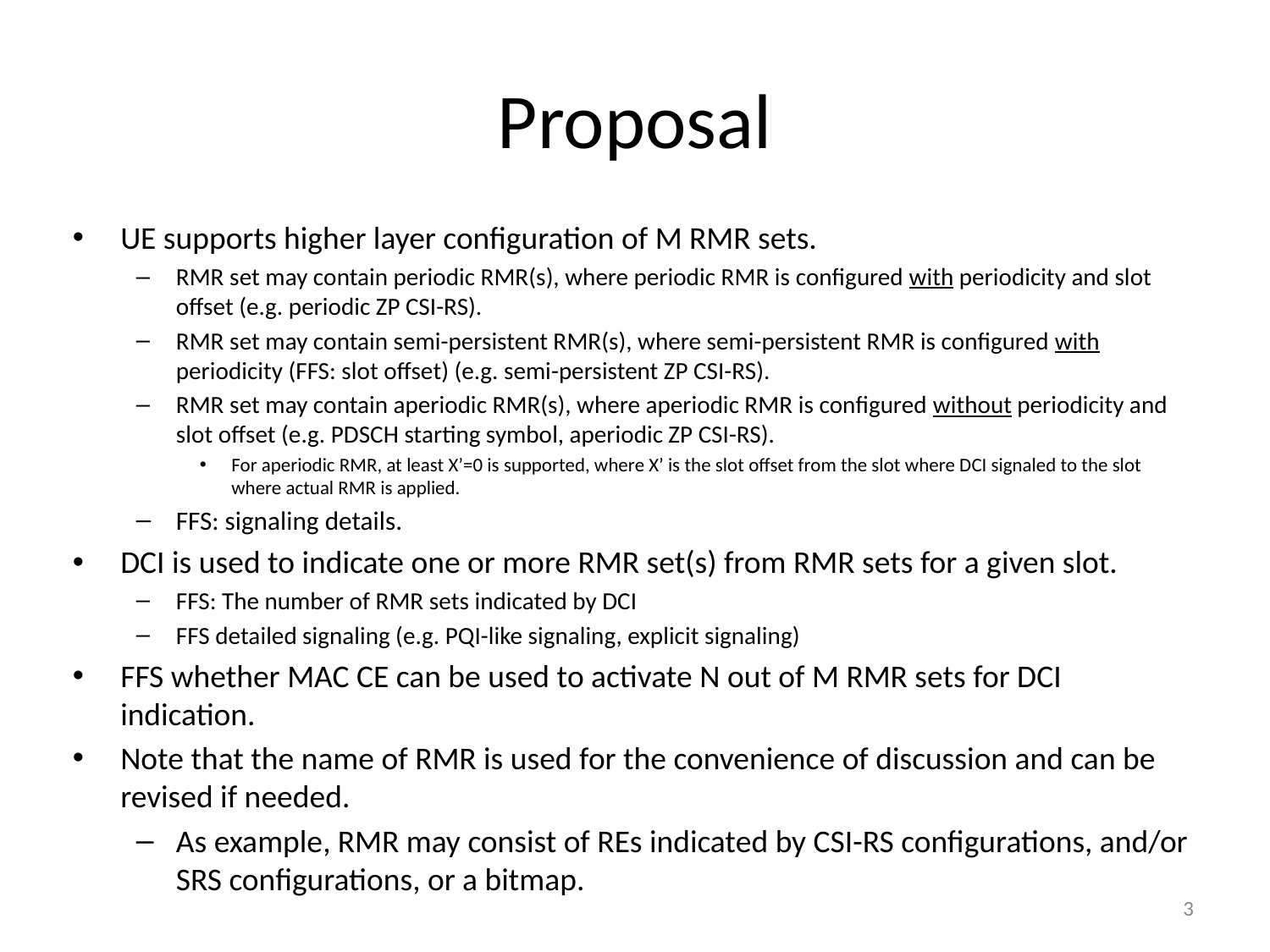

# Proposal
UE supports higher layer configuration of M RMR sets.
RMR set may contain periodic RMR(s), where periodic RMR is configured with periodicity and slot offset (e.g. periodic ZP CSI-RS).
RMR set may contain semi-persistent RMR(s), where semi-persistent RMR is configured with periodicity (FFS: slot offset) (e.g. semi-persistent ZP CSI-RS).
RMR set may contain aperiodic RMR(s), where aperiodic RMR is configured without periodicity and slot offset (e.g. PDSCH starting symbol, aperiodic ZP CSI-RS).
For aperiodic RMR, at least X’=0 is supported, where X’ is the slot offset from the slot where DCI signaled to the slot where actual RMR is applied.
FFS: signaling details.
DCI is used to indicate one or more RMR set(s) from RMR sets for a given slot.
FFS: The number of RMR sets indicated by DCI
FFS detailed signaling (e.g. PQI-like signaling, explicit signaling)
FFS whether MAC CE can be used to activate N out of M RMR sets for DCI indication.
Note that the name of RMR is used for the convenience of discussion and can be revised if needed.
As example, RMR may consist of REs indicated by CSI-RS configurations, and/or SRS configurations, or a bitmap.

3